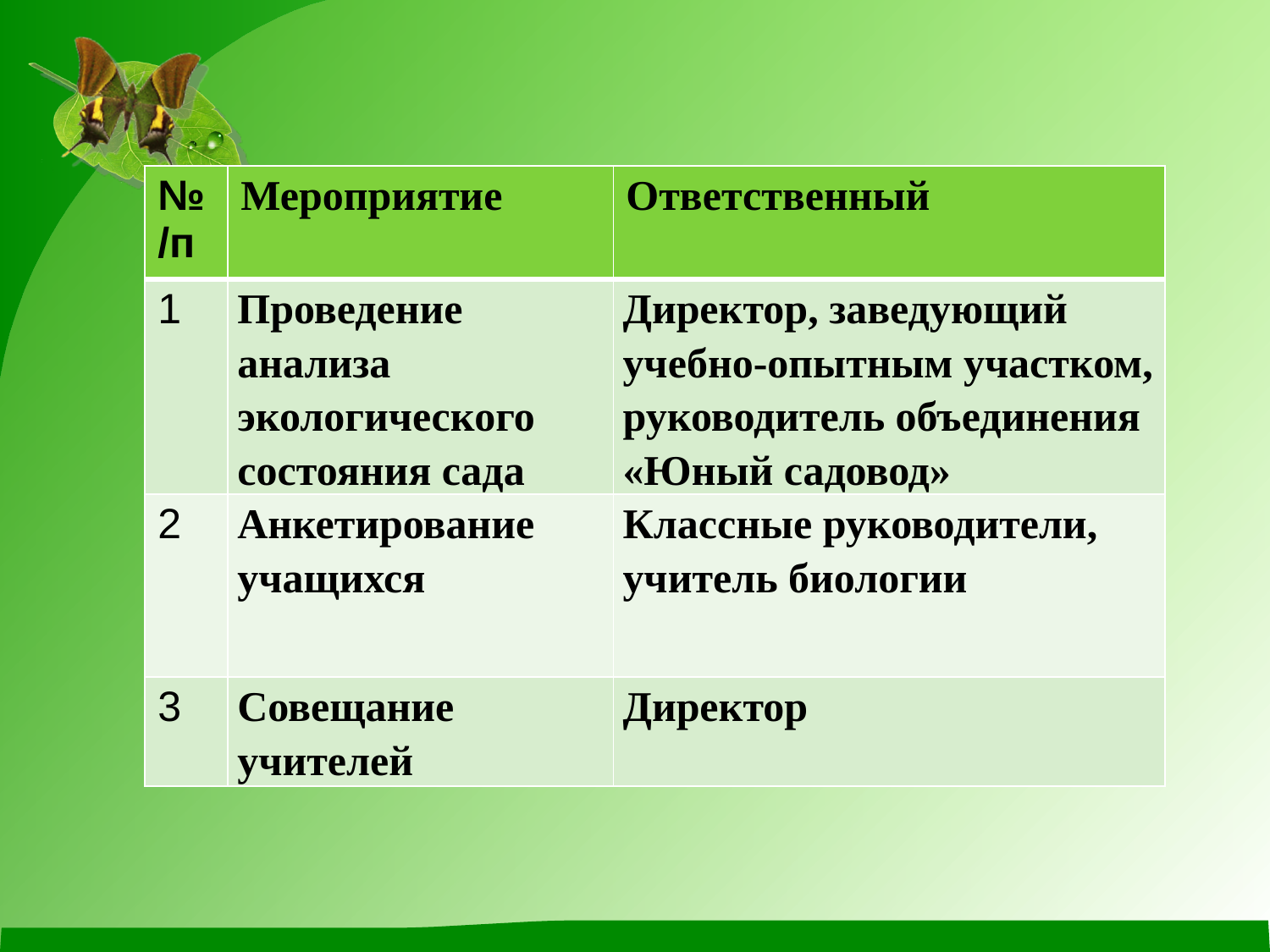

| №/п | Мероприятие | Ответственный |
| --- | --- | --- |
| 1 | Проведение анализа экологического состояния сада | Директор, заведующий учебно-опытным участком, руководитель объединения «Юный садовод» |
| 2 | Анкетирование учащихся | Классные руководители, учитель биологии |
| 3 | Совещание учителей | Директор |